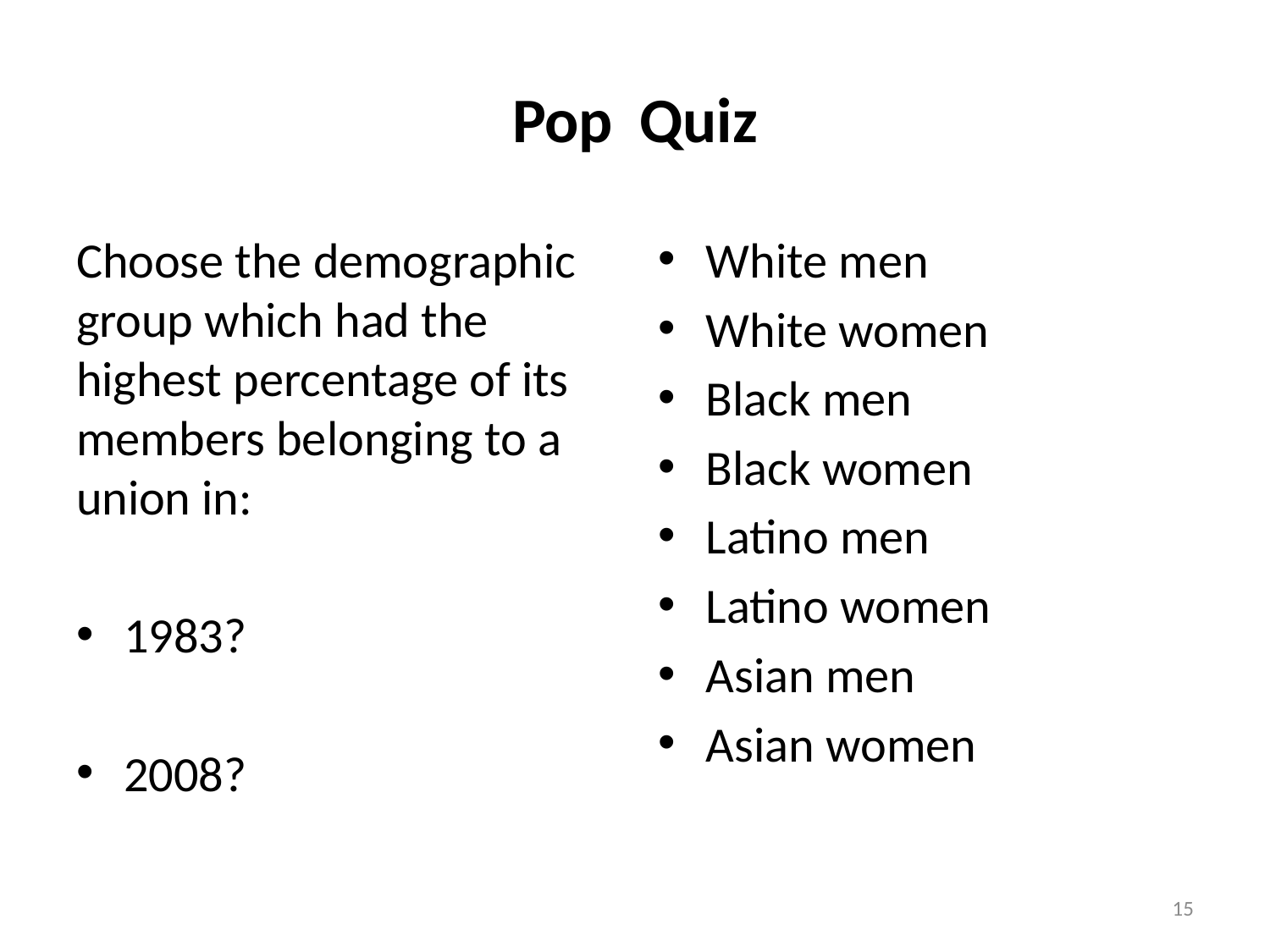

# Pop 	Quiz
Choose the demographic group which had the highest percentage of its members belonging to a union in:

1983?

2008?

White men
White women
Black men
Black women
Latino men
Latino women
Asian men
Asian women
15